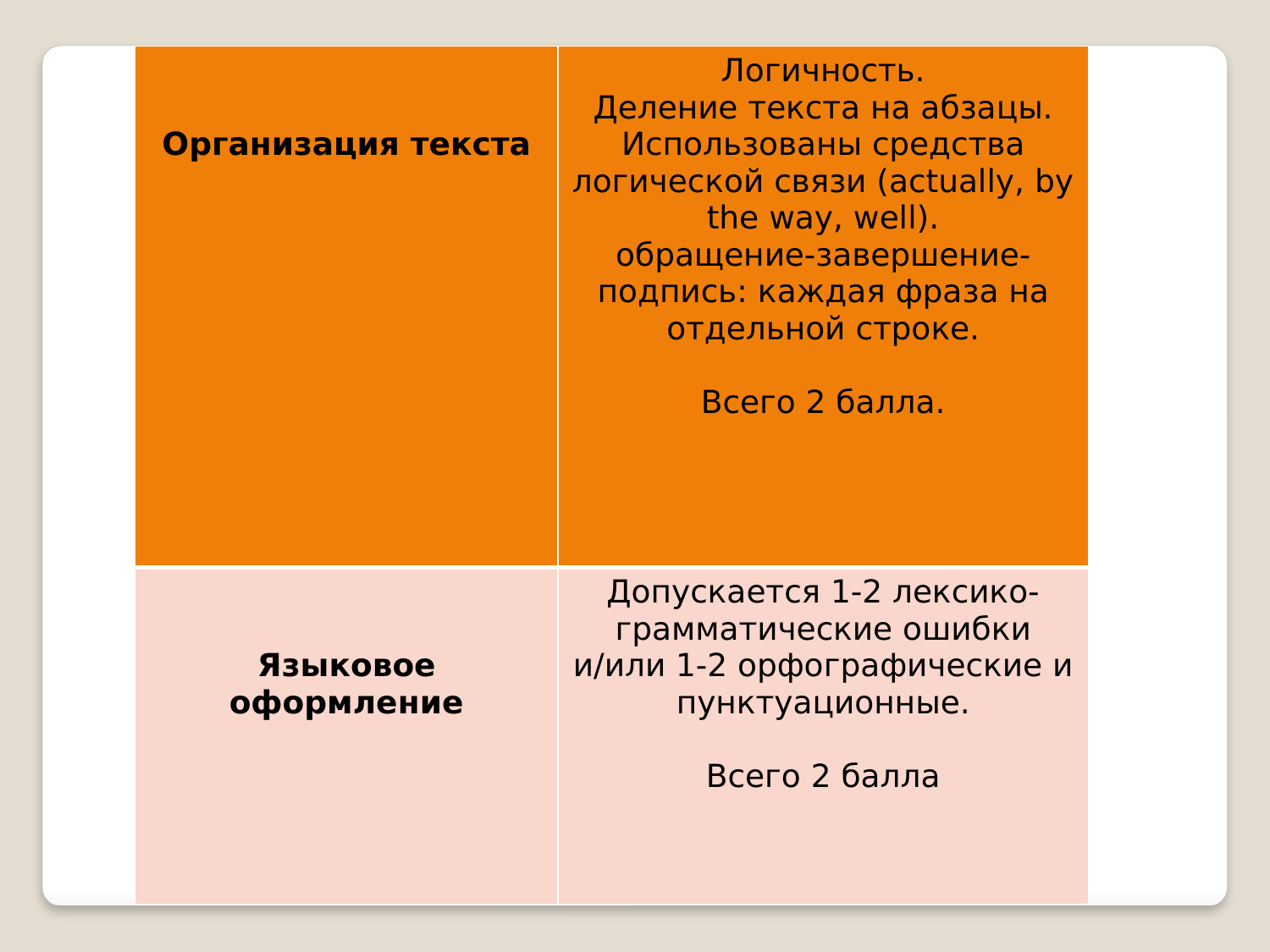

| Организация текста | Логичность. Деление текста на абзацы. Использованы средства логической связи (actually, by the way, well). обращение-завершение-подпись: каждая фраза на отдельной строке. Всего 2 балла. |
| --- | --- |
| Языковое оформление | Допускается 1-2 лексико-грамматические ошибки и/или 1-2 орфографические и пунктуационные. Всего 2 балла |